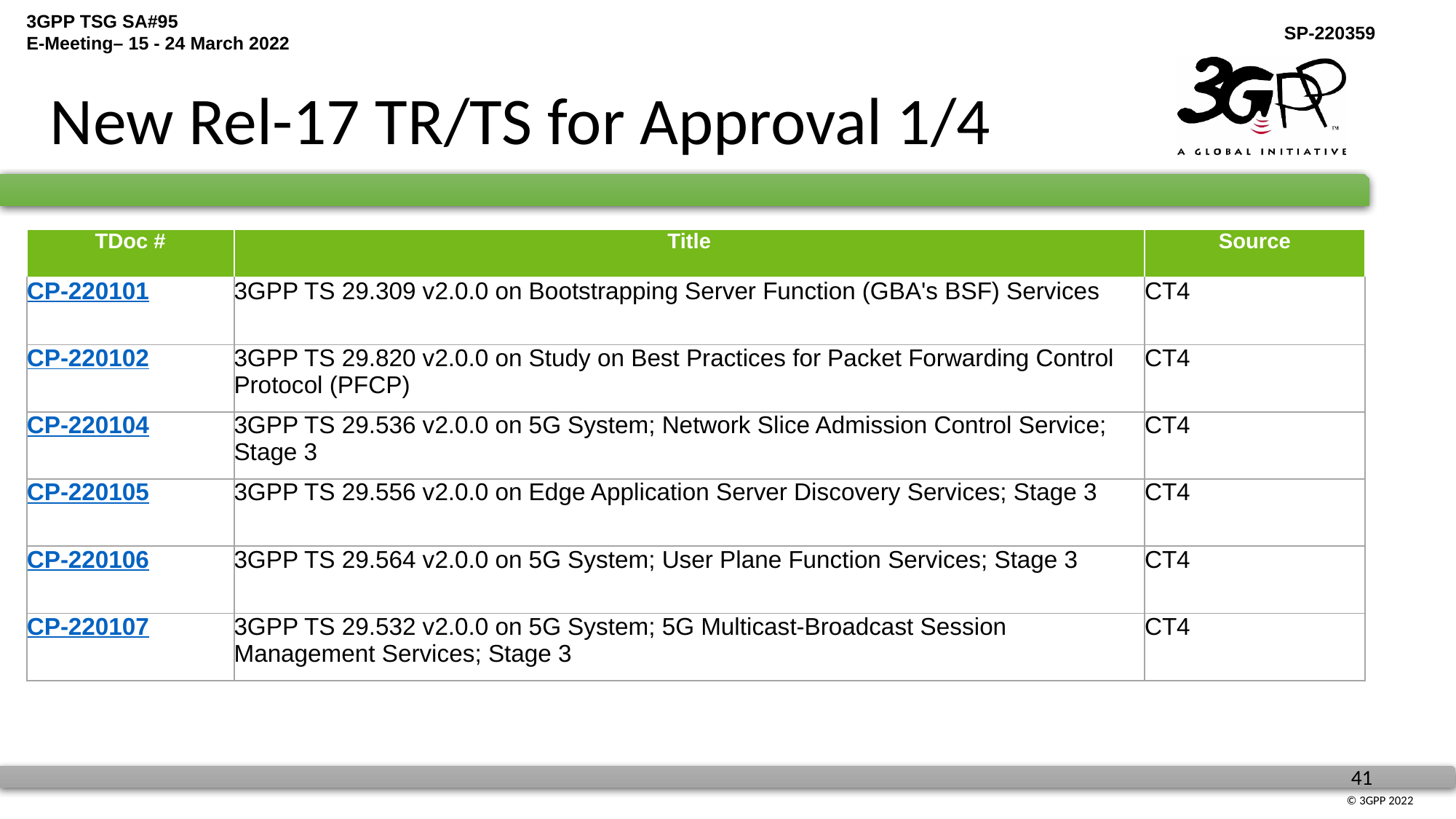

# New Rel-17 TR/TS for Approval 1/4
| TDoc # | Title | Source |
| --- | --- | --- |
| CP-220101 | 3GPP TS 29.309 v2.0.0 on Bootstrapping Server Function (GBA's BSF) Services | CT4 |
| CP-220102 | 3GPP TS 29.820 v2.0.0 on Study on Best Practices for Packet Forwarding Control Protocol (PFCP) | CT4 |
| CP-220104 | 3GPP TS 29.536 v2.0.0 on 5G System; Network Slice Admission Control Service; Stage 3 | CT4 |
| CP-220105 | 3GPP TS 29.556 v2.0.0 on Edge Application Server Discovery Services; Stage 3 | CT4 |
| CP-220106 | 3GPP TS 29.564 v2.0.0 on 5G System; User Plane Function Services; Stage 3 | CT4 |
| CP-220107 | 3GPP TS 29.532 v2.0.0 on 5G System; 5G Multicast-Broadcast Session Management Services; Stage 3 | CT4 |